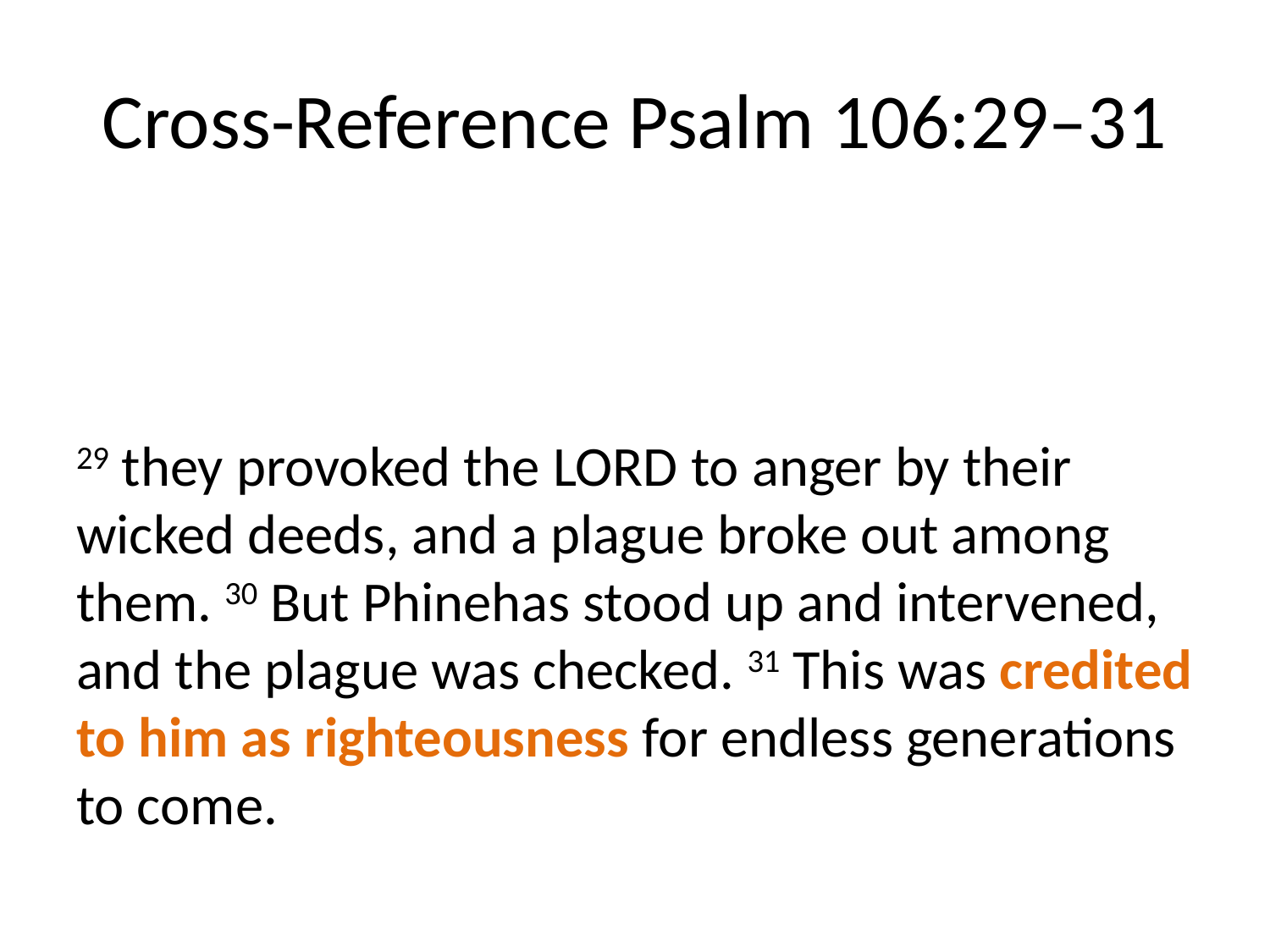

# Cross-Reference Psalm 106:29–31

29 they provoked the Lord to anger by their wicked deeds, and a plague broke out among them. 30 But Phinehas stood up and intervened, and the plague was checked. 31 This was credited to him as righteousness for endless generations to come.